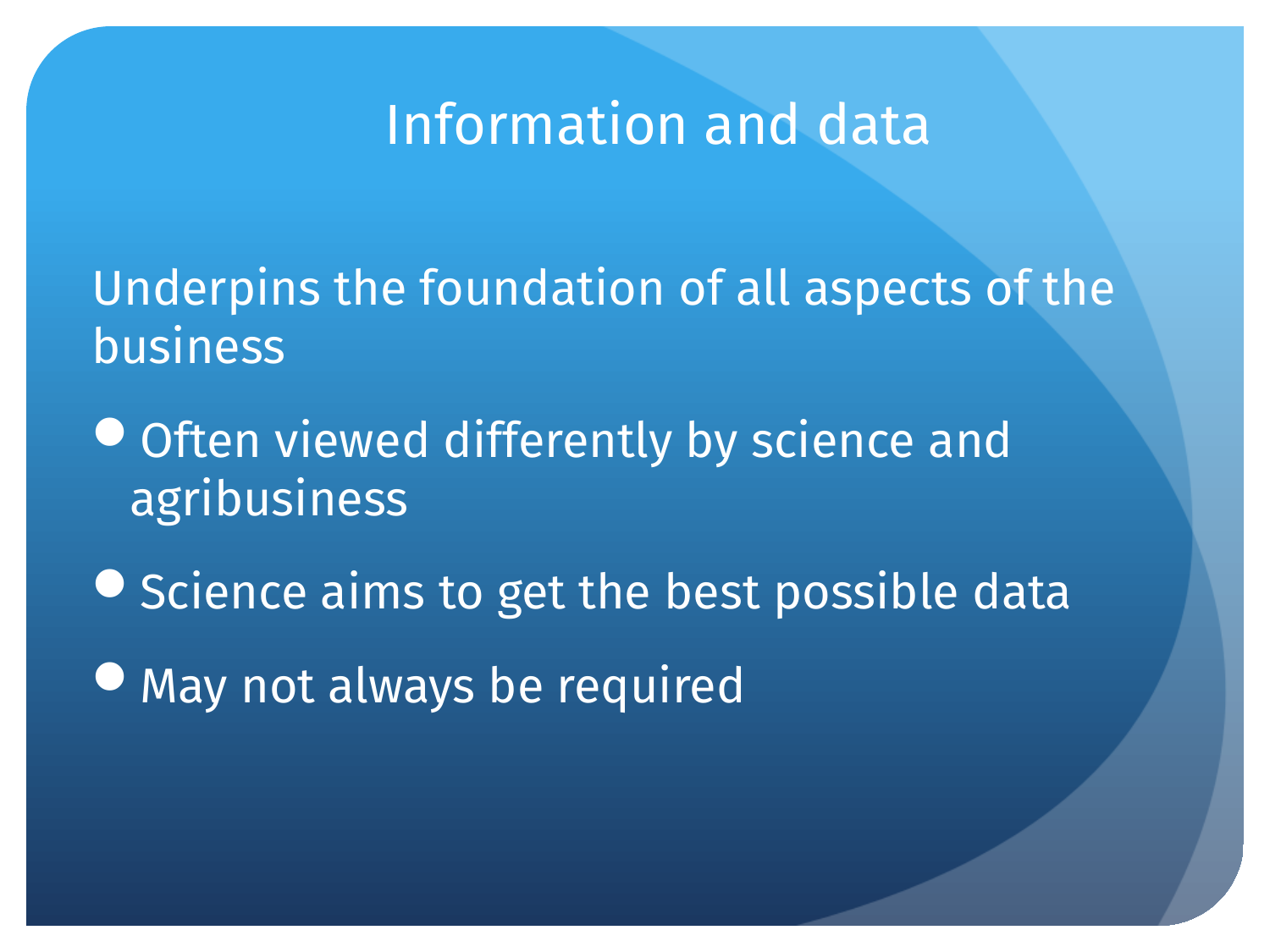

Information and data
Underpins the foundation of all aspects of the business
Often viewed differently by science and agribusiness
Science aims to get the best possible data
May not always be required